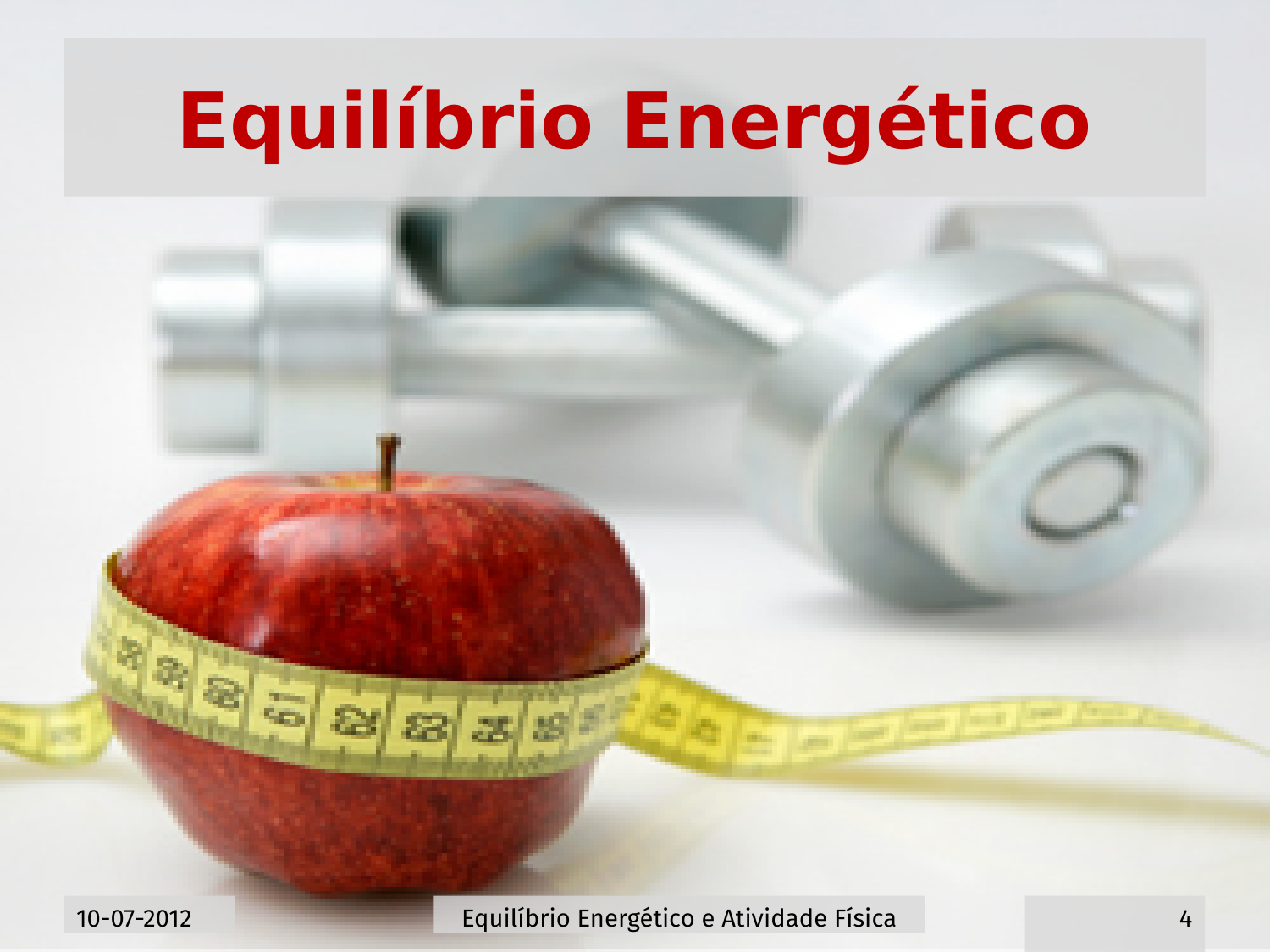

# Equilíbrio Energético

10-07-2012
Equilíbrio Energético e Atividade Física
4